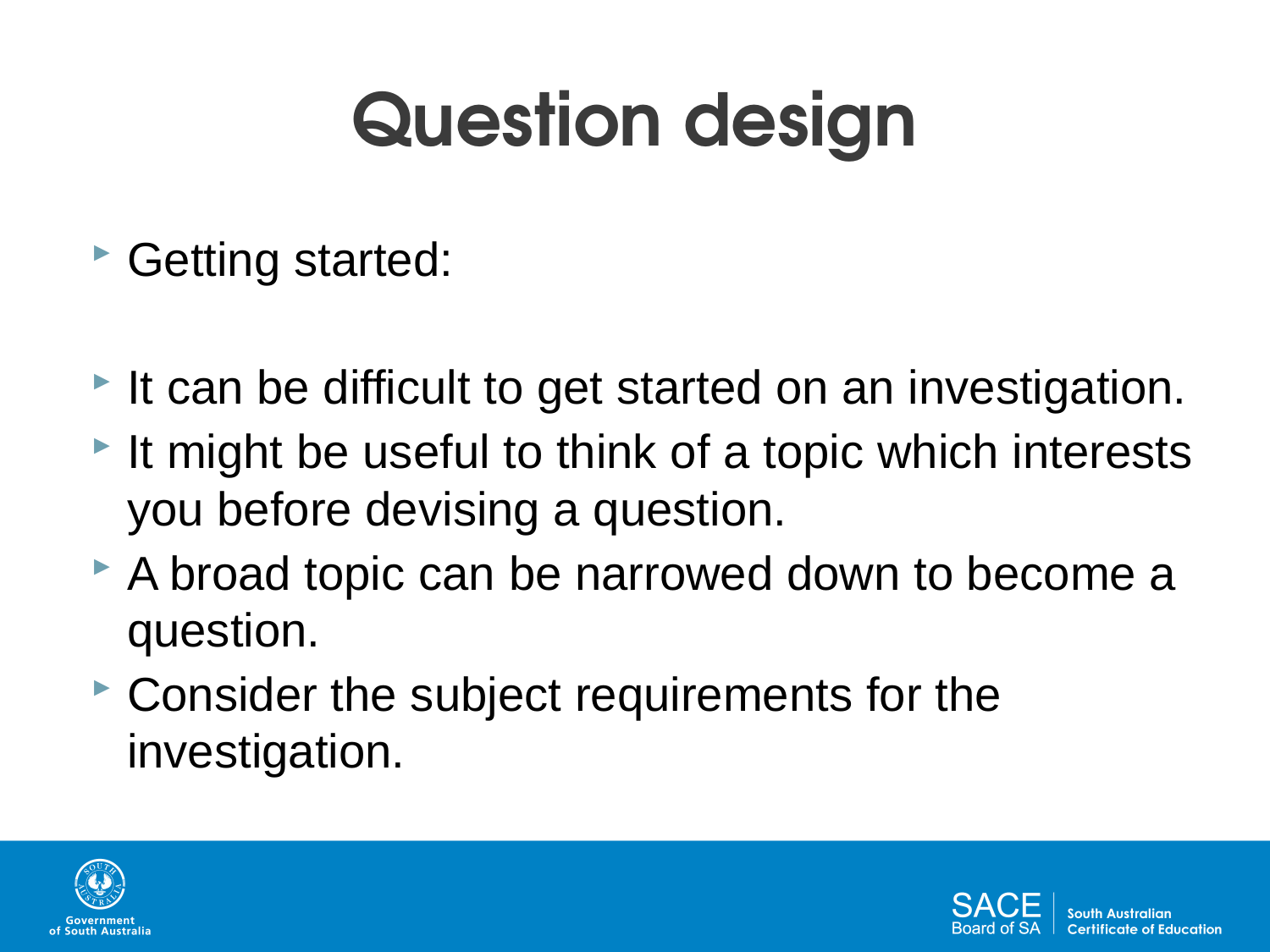

# Question design
Getting started:

It can be difficult to get started on an investigation.
It might be useful to think of a topic which interests you before devising a question.
A broad topic can be narrowed down to become a question.
Consider the subject requirements for the investigation.